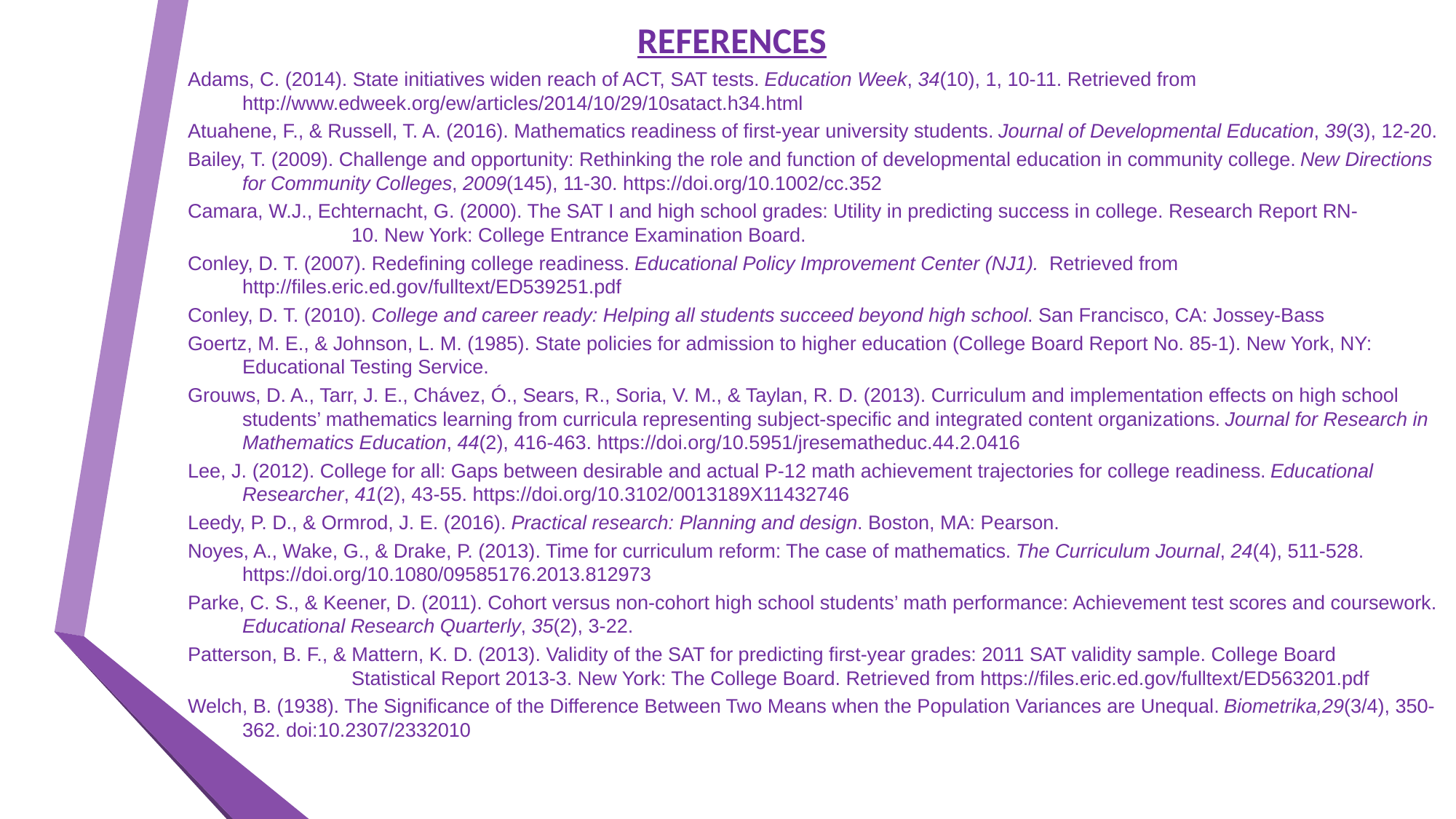

# REFERENCES
Adams, C. (2014). State initiatives widen reach of ACT, SAT tests. Education Week, 34(10), 1, 10-11. Retrieved from http://www.edweek.org/ew/articles/2014/10/29/10satact.h34.html
Atuahene, F., & Russell, T. A. (2016). Mathematics readiness of first-year university students. Journal of Developmental Education, 39(3), 12-20.
Bailey, T. (2009). Challenge and opportunity: Rethinking the role and function of developmental education in community college. New Directions for Community Colleges, 2009(145), 11-30. https://doi.org/10.1002/cc.352
Camara, W.J., Echternacht, G. (2000). The SAT I and high school grades: Utility in predicting success in college. Research Report RN-	10. New York: College Entrance Examination Board.
Conley, D. T. (2007). Redefining college readiness. Educational Policy Improvement Center (NJ1).  Retrieved from http://files.eric.ed.gov/fulltext/ED539251.pdf
Conley, D. T. (2010). College and career ready: Helping all students succeed beyond high school. San Francisco, CA: Jossey-Bass
Goertz, M. E., & Johnson, L. M. (1985). State policies for admission to higher education (College Board Report No. 85-1). New York, NY: Educational Testing Service.
Grouws, D. A., Tarr, J. E., Chávez, Ó., Sears, R., Soria, V. M., & Taylan, R. D. (2013). Curriculum and implementation effects on high school students’ mathematics learning from curricula representing subject-specific and integrated content organizations. Journal for Research in Mathematics Education, 44(2), 416-463. https://doi.org/10.5951/jresematheduc.44.2.0416
Lee, J. (2012). College for all: Gaps between desirable and actual P-12 math achievement trajectories for college readiness. Educational Researcher, 41(2), 43-55. https://doi.org/10.3102/0013189X11432746
Leedy, P. D., & Ormrod, J. E. (2016). Practical research: Planning and design. Boston, MA: Pearson.
Noyes, A., Wake, G., & Drake, P. (2013). Time for curriculum reform: The case of mathematics. The Curriculum Journal, 24(4), 511-528. https://doi.org/10.1080/09585176.2013.812973
Parke, C. S., & Keener, D. (2011). Cohort versus non-cohort high school students’ math performance: Achievement test scores and coursework. Educational Research Quarterly, 35(2), 3-22.
Patterson, B. F., & Mattern, K. D. (2013). Validity of the SAT for predicting first-year grades: 2011 SAT validity sample. College Board 	Statistical Report 2013-3. New York: The College Board. Retrieved from https://files.eric.ed.gov/fulltext/ED563201.pdf
Welch, B. (1938). The Significance of the Difference Between Two Means when the Population Variances are Unequal. Biometrika,29(3/4), 350-362. doi:10.2307/2332010